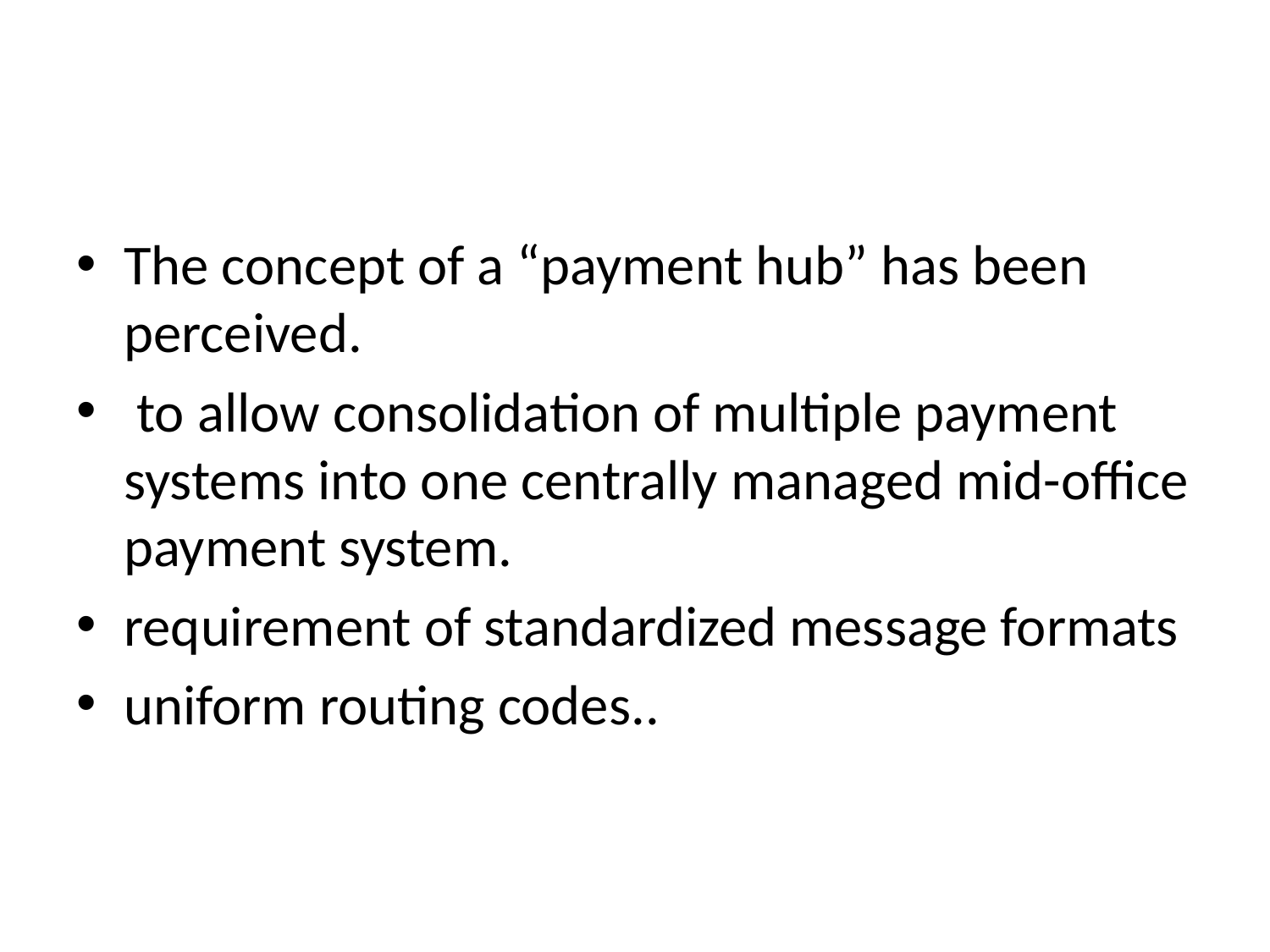

#
The concept of a “payment hub” has been  perceived.
 to allow consolidation of multiple payment systems into one centrally managed mid-office payment system.
requirement of standardized message formats
uniform routing codes..